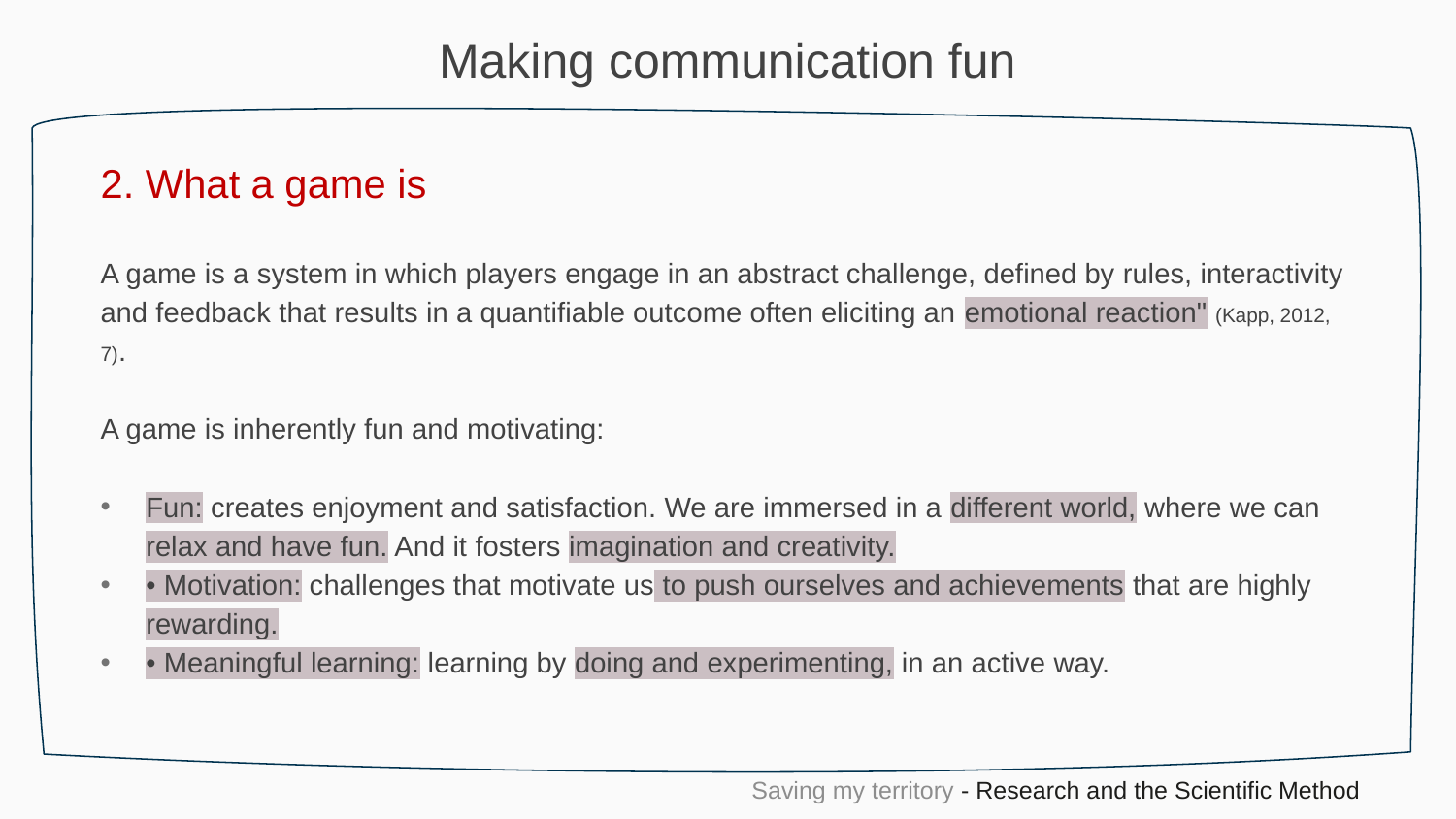

Making communication fun

2. What a game is
A game is a system in which players engage in an abstract challenge, defined by rules, interactivity and feedback that results in a quantifiable outcome often eliciting an emotional reaction" (Kapp, 2012, 7).

A game is inherently fun and motivating:

Fun: creates enjoyment and satisfaction. We are immersed in a different world, where we can relax and have fun. And it fosters imagination and creativity.
• Motivation: challenges that motivate us to push ourselves and achievements that are highly rewarding.
• Meaningful learning: learning by doing and experimenting, in an active way.

Saving my territory - Research and the Scientific Method